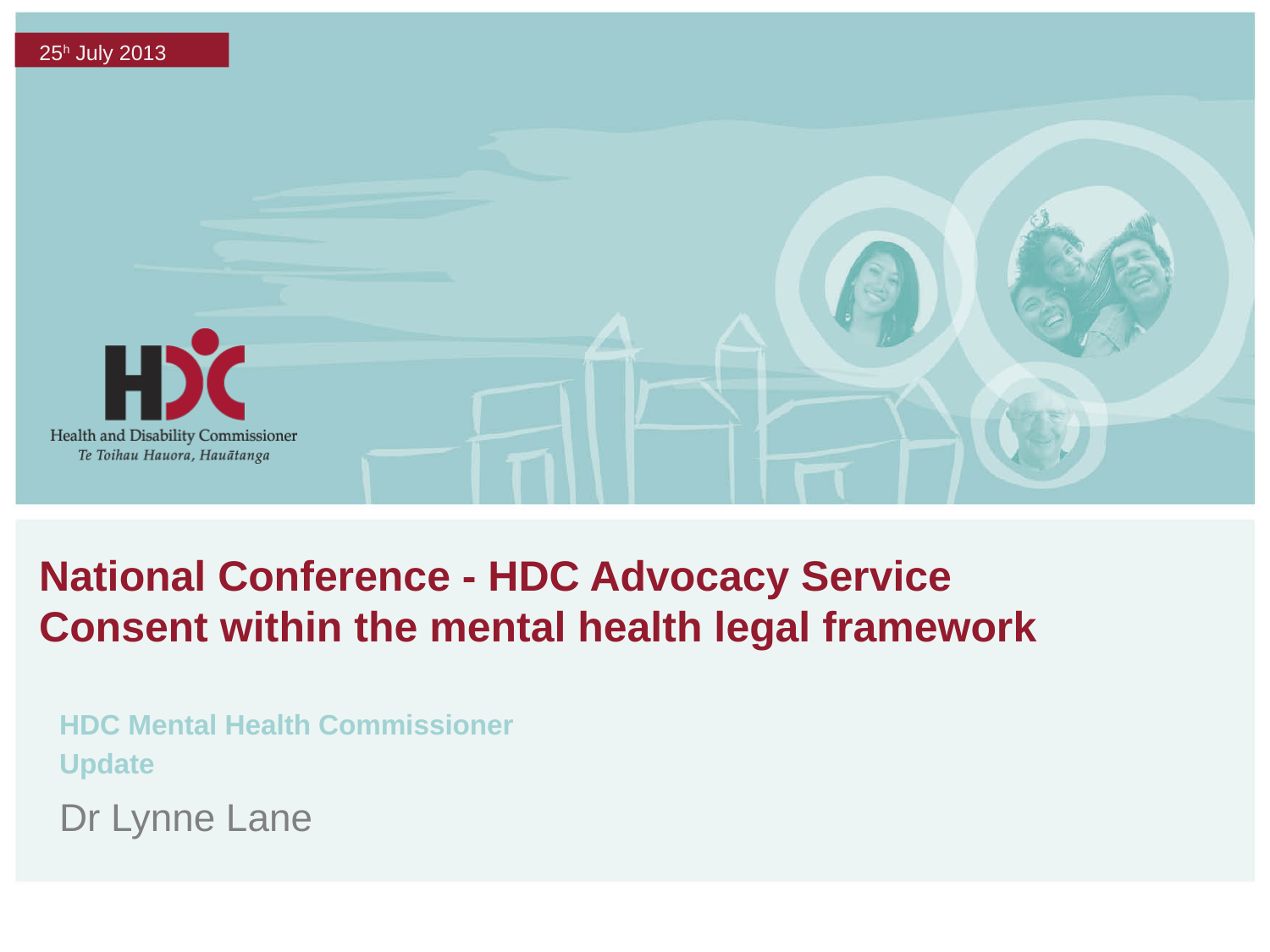

25h July 2013
# National Conference - HDC Advocacy Service Consent within the mental health legal framework
HDC Mental Health Commissioner
Update

Dr Lynne Lane